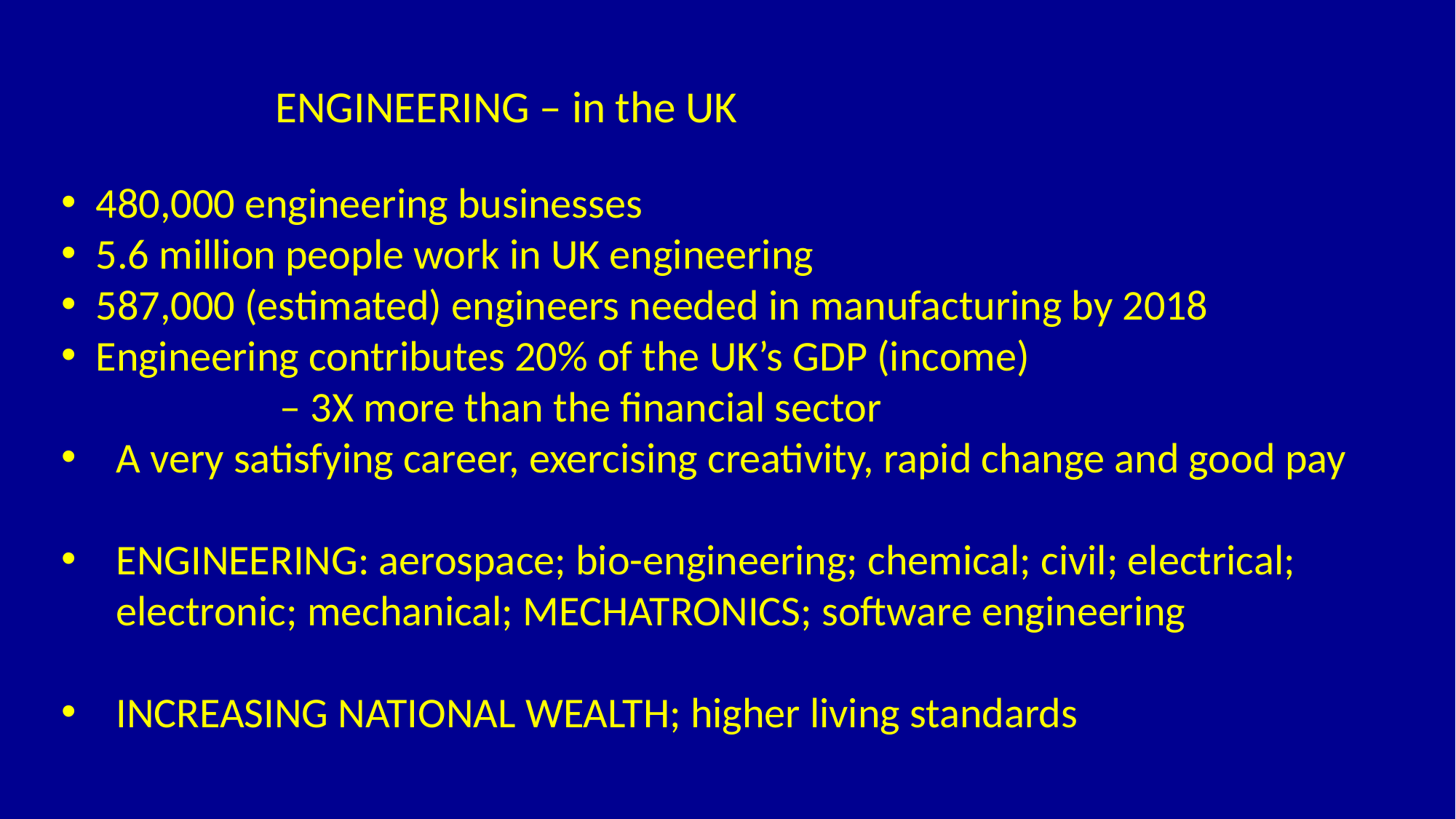

# ENGINEERING – in the UK
480,000 engineering businesses
5.6 million people work in UK engineering
587,000 (estimated) engineers needed in manufacturing by 2018
Engineering contributes 20% of the UK’s GDP (income)
		– 3X more than the financial sector
A very satisfying career, exercising creativity, rapid change and good pay

ENGINEERING: aerospace; bio-engineering; chemical; civil; electrical; electronic; mechanical; MECHATRONICS; software engineering

INCREASING NATIONAL WEALTH; higher living standards